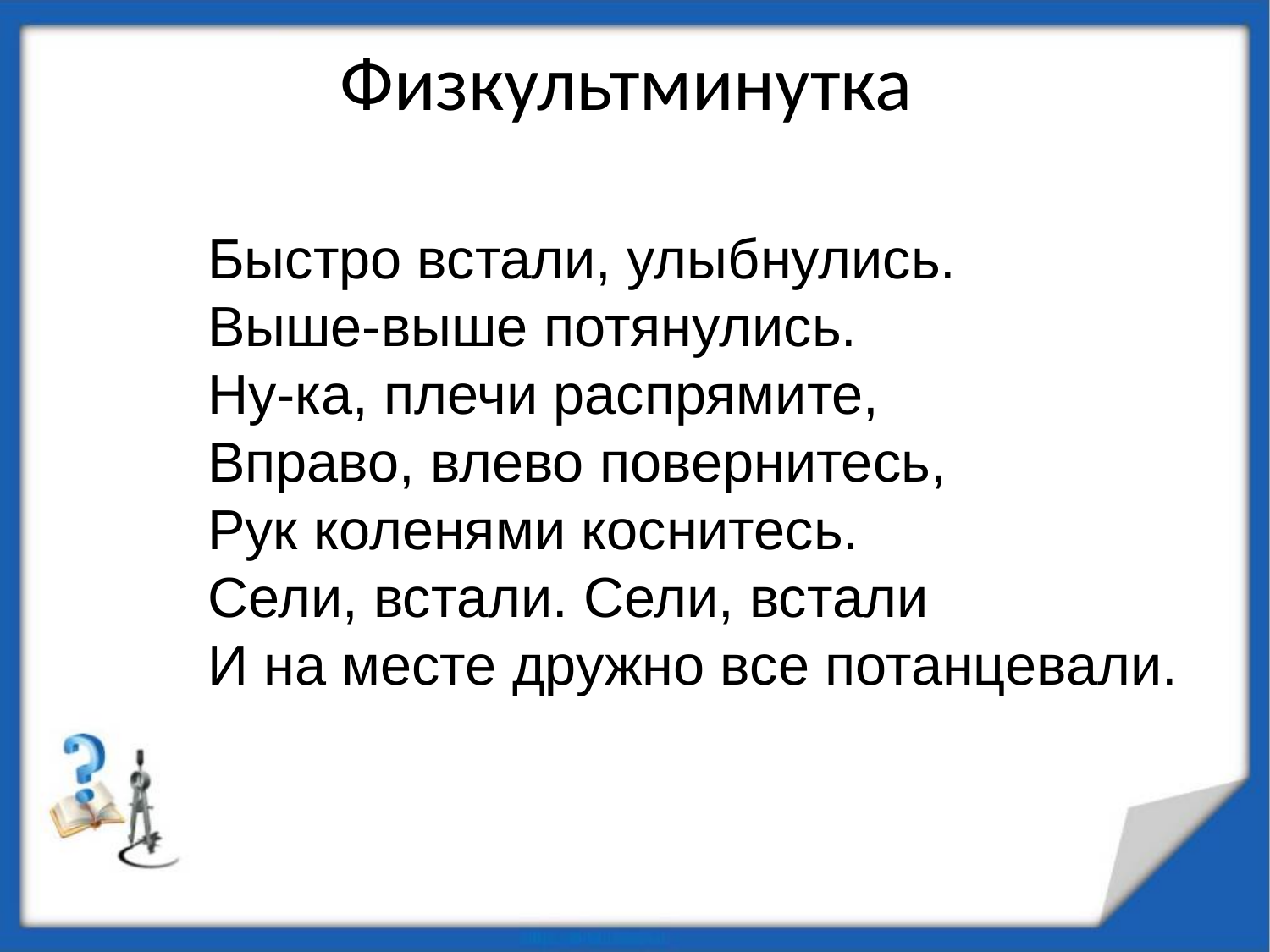

Физкультминутка
Быстро встали, улыбнулись.
Выше-выше потянулись.
Ну-ка, плечи распрямите,
Вправо, влево повернитесь,
Рук коленями коснитесь.
Сели, встали. Сели, встали
И на месте дружно все потанцевали.